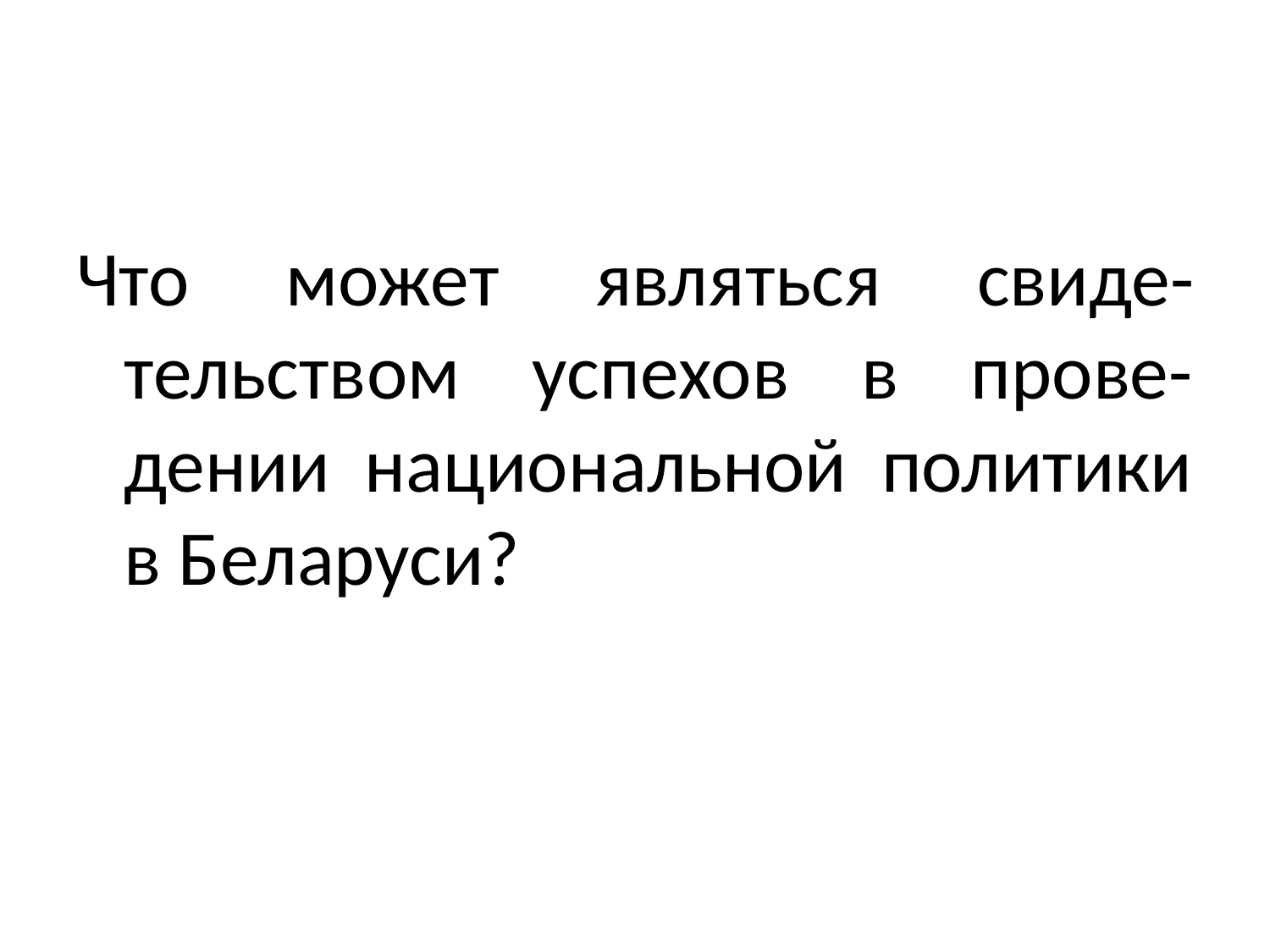

#
Что может являться свиде-тельством успехов в прове-дении национальной политики в Беларуси?